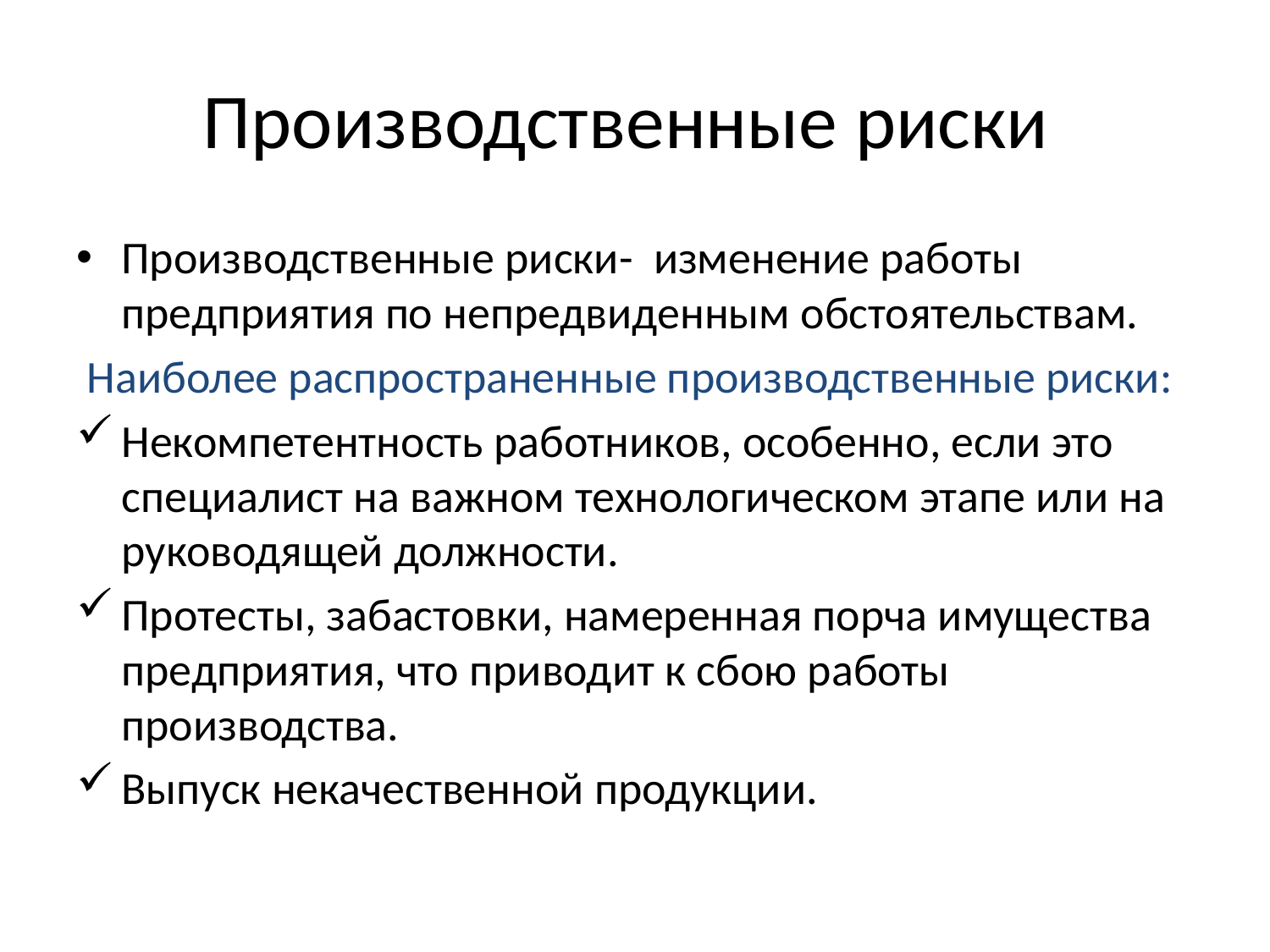

# Производственные риски
Производственные риски-  изменение работы предприятия по непредвиденным обстоятельствам.
 Наиболее распространенные производственные риски:
Некомпетентность работников, особенно, если это специалист на важном технологическом этапе или на руководящей должности.
Протесты, забастовки, намеренная порча имущества предприятия, что приводит к сбою работы производства.
Выпуск некачественной продукции.